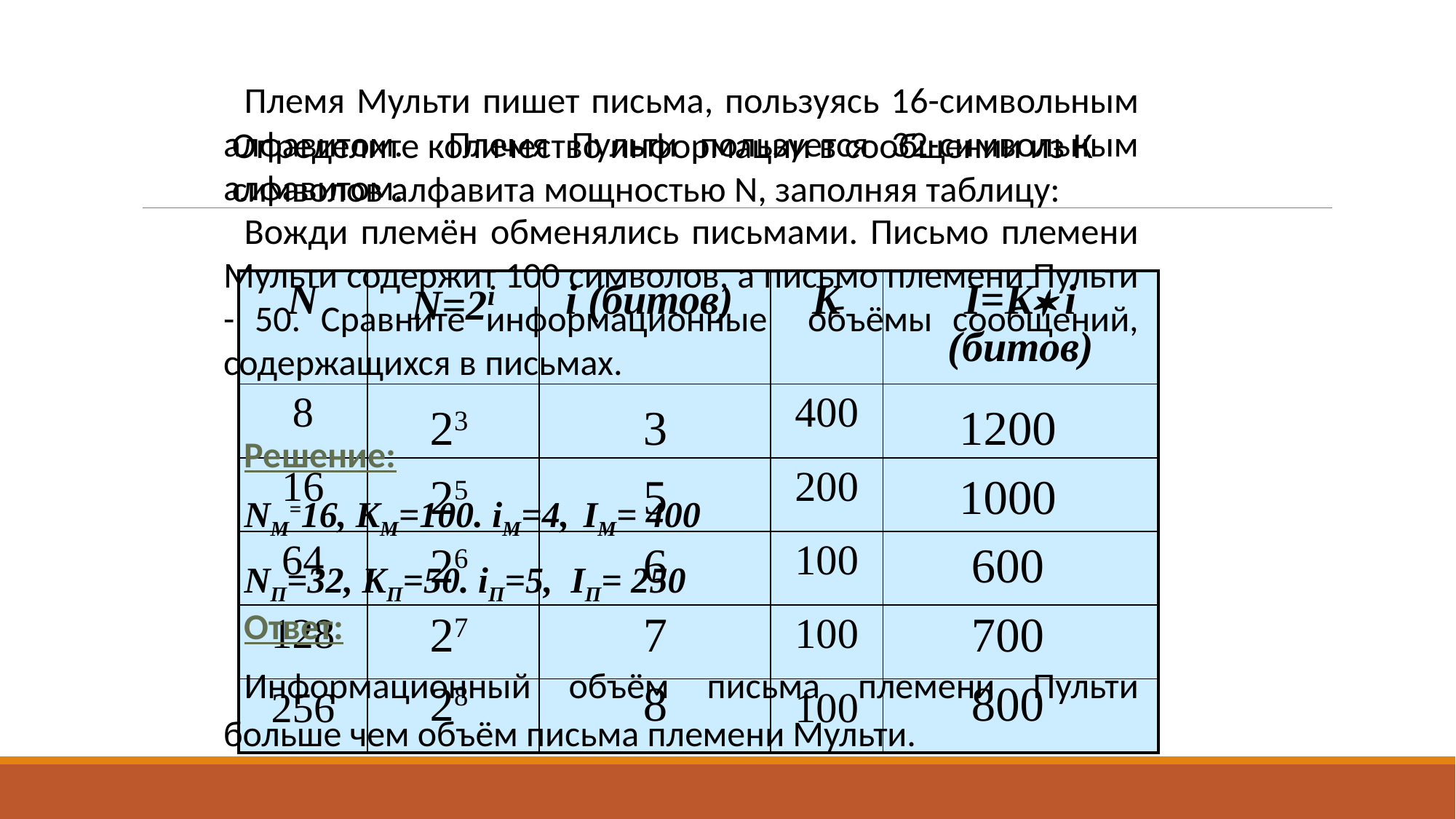

Племя Мульти пишет письма, пользуясь 16-символьным алфавитом.  Племя Пульти пользуется 32-символьным алфавитом.
Вожди племён обменялись письмами. Письмо племени Мульти содержит 100 символов, а письмо племени Пульти - 50. Сравните информационные  объёмы сообщений, содержащихся в письмах.
Определите количество информации в сообщении из К символов алфавита мощностью N, заполняя таблицу:
| N | N=2i | i (битов) | K | I=K∗ i (битов) |
| --- | --- | --- | --- | --- |
| 8 |  |  | 400 |  |
| 16 |  |  | 200 |  |
| 64 |  |  | 100 |  |
| 128 |  |  | 100 |  |
| 256 |  |  | 100 |  |
23
3
1200
Решение:
NМ=16, KМ=100. iМ=4,  IМ= 400
NП=32, KП=50. iП=5,  IП= 250
25
5
1000
26
6
600
Ответ:
Информационный объём письма племени Пульти больше чем объём письма племени Мульти.
27
7
700
28
8
800